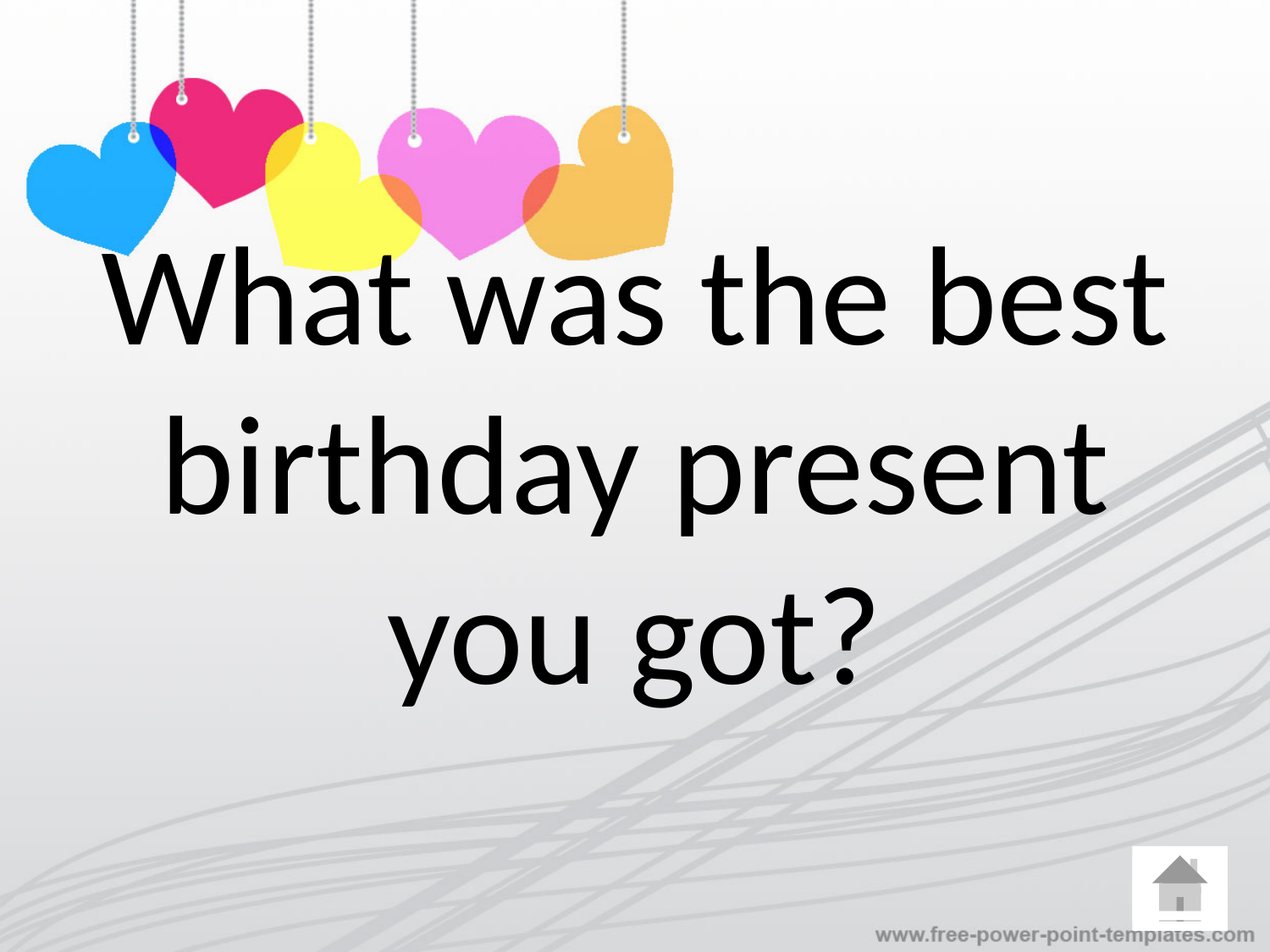

# What was the best birthday present you got?